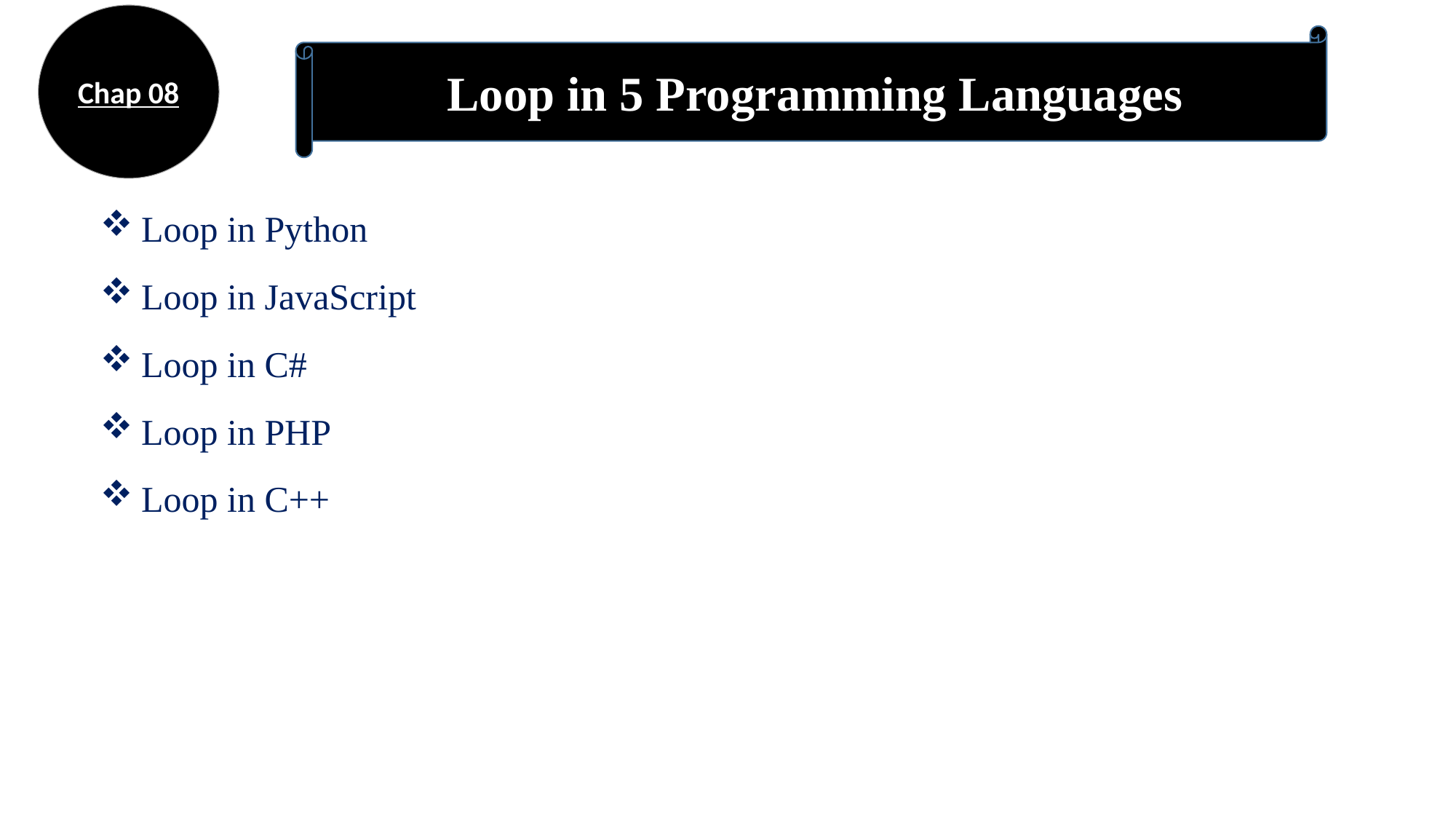

Chap 08
Loop in 5 Programming Languages
Loop in Python
Loop in JavaScript
Loop in C#
Loop in PHP
Loop in C++